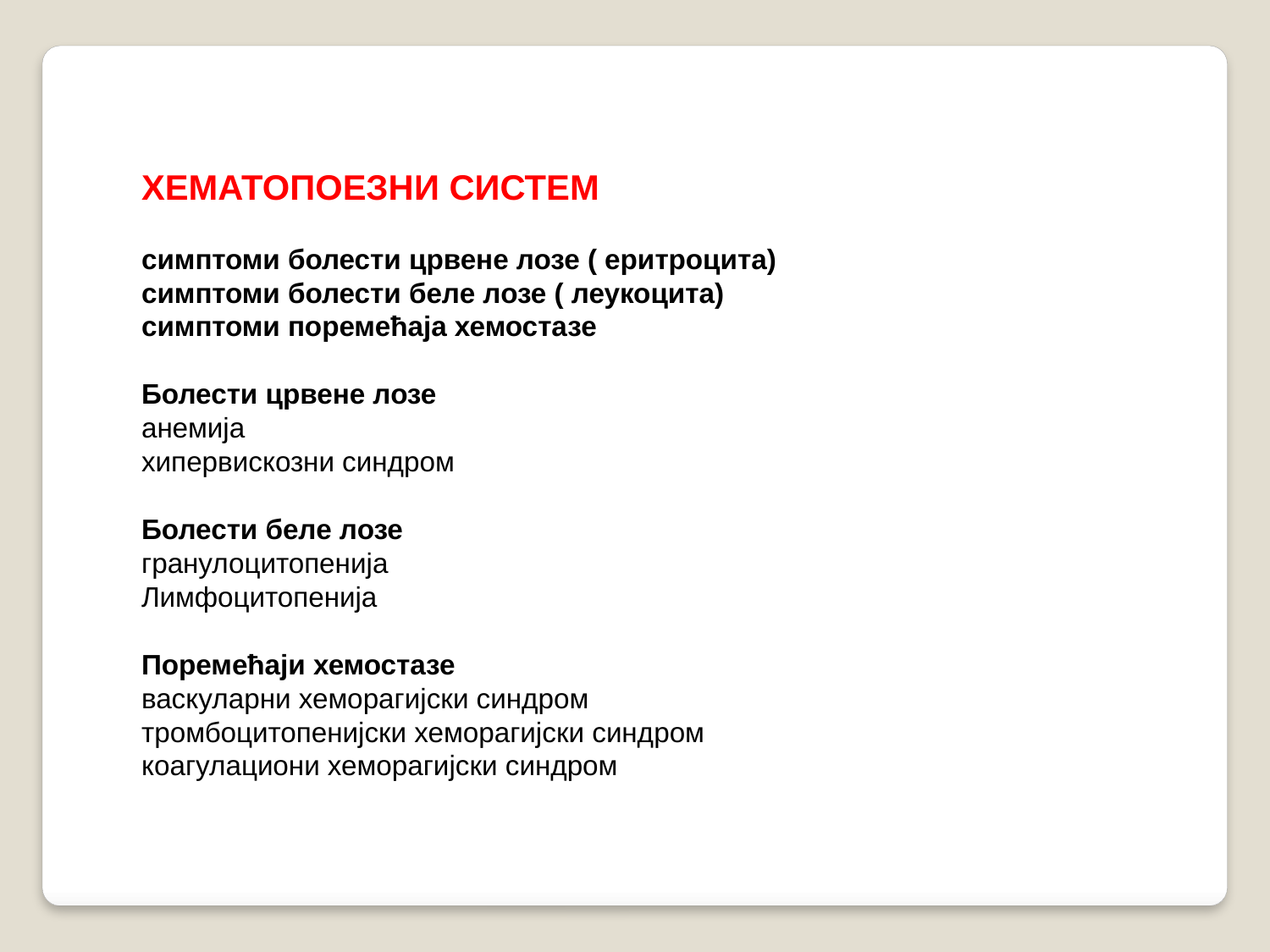

ХЕМАТОПОЕЗНИ СИСТЕМ

симптоми болести црвене лозе ( еритроцита)
симптоми болести беле лозе ( леукоцита)
симптоми поремећаја хемостазе

Болести црвене лозе
анемија
хипервискозни синдром

Болести беле лозе
гранулоцитопенија
Лимфоцитопенија

Поремећаји хемостазе
васкуларни хеморагијски синдром
тромбоцитопенијски хеморагијски синдром
коагулациони хеморагијски синдром